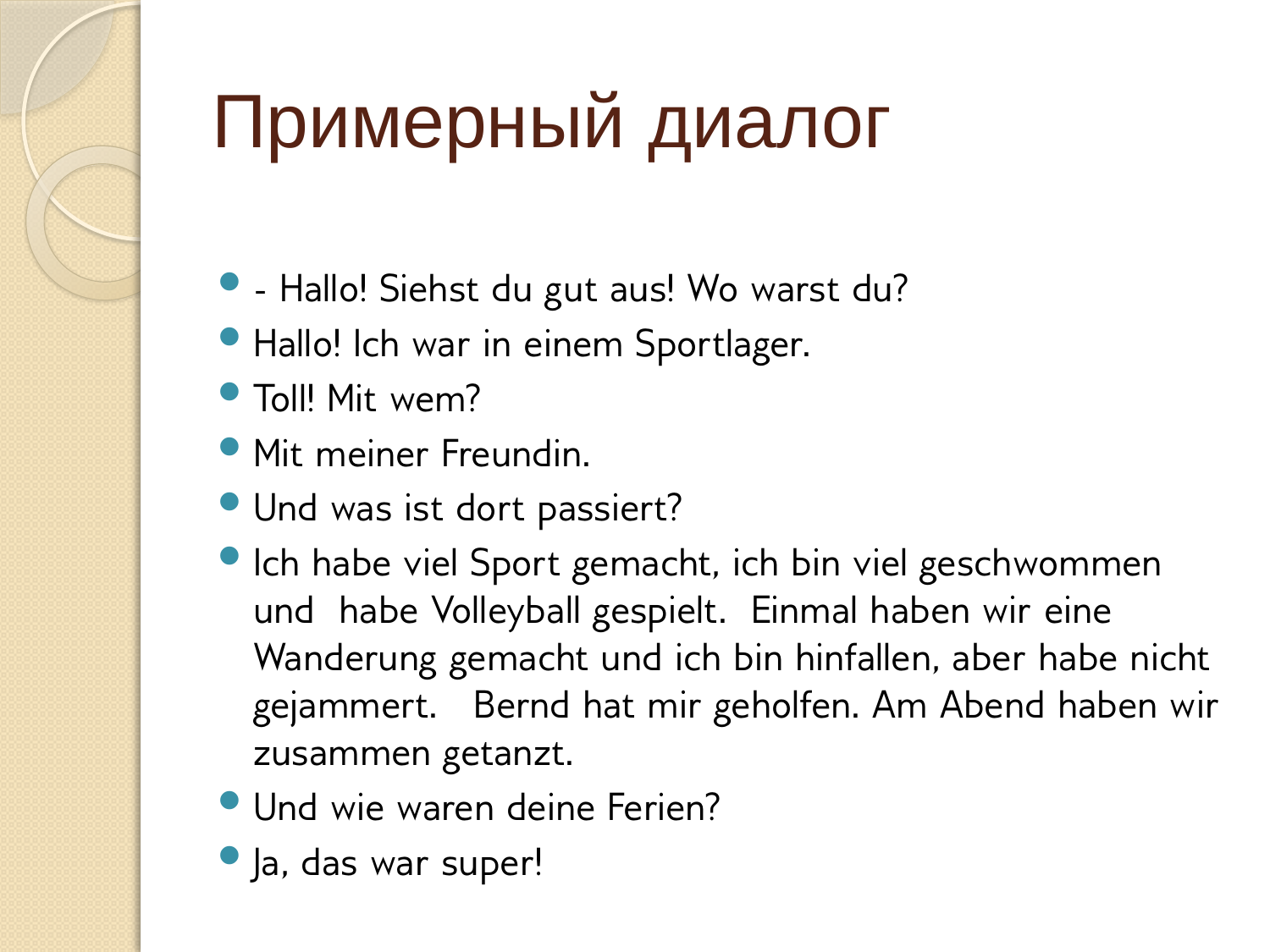

# Примерный диалог
- Hallo! Siehst du gut aus! Wo warst du?
Hallo! Ich war in einem Sportlager.
Toll! Mit wem?
Mit meiner Freundin.
Und was ist dort passiert?
Ich habe viel Sport gemacht, ich bin viel geschwommen und  habe Volleyball gespielt.  Einmal haben wir eine Wanderung gemacht und ich bin hinfallen, aber habe nicht gejammert.   Bernd hat mir geholfen. Am Abend haben wir zusammen getanzt.
Und wie waren deine Ferien?
Ja, das war super!